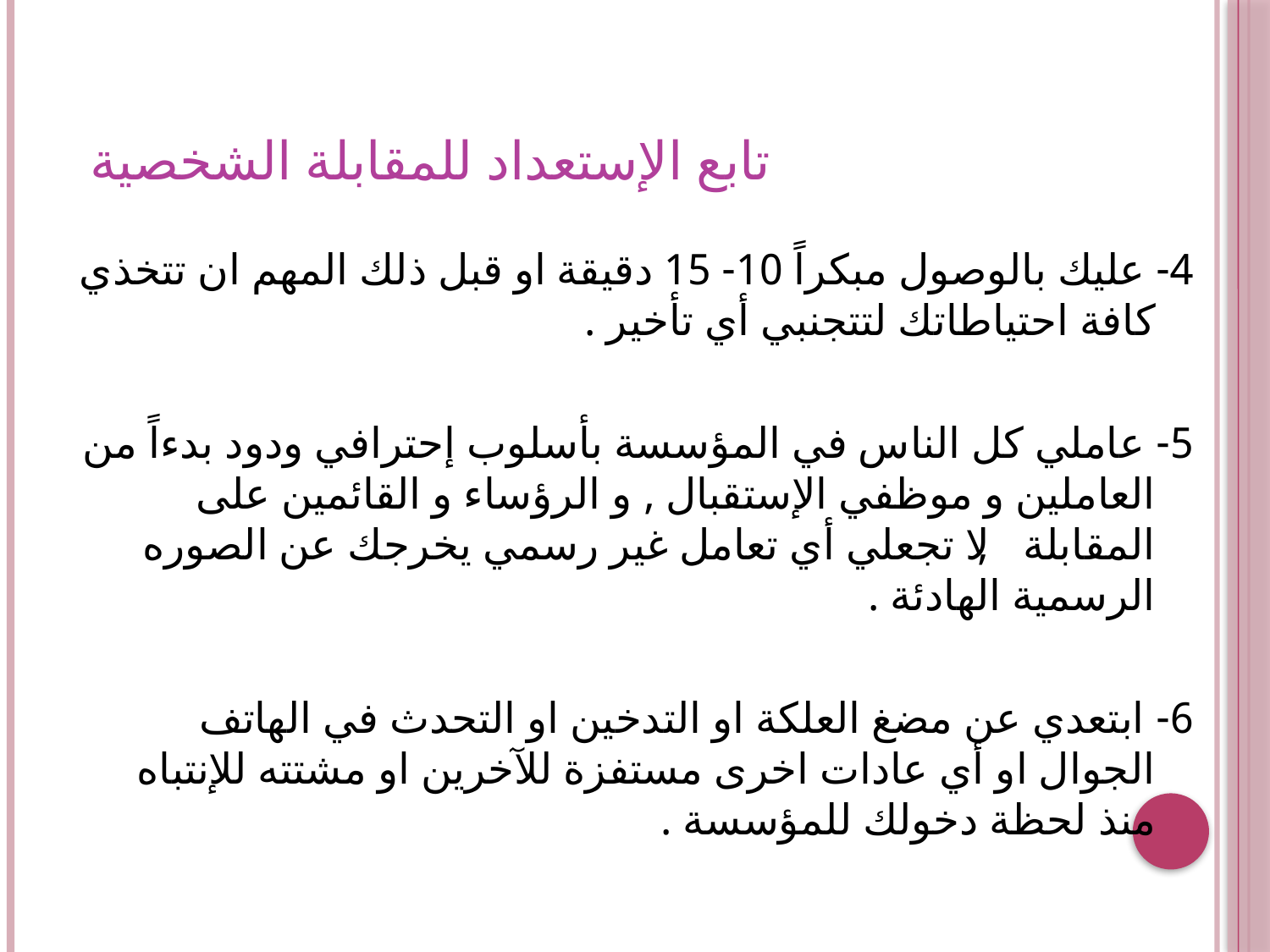

# تابع الإستعداد للمقابلة الشخصية
4- عليك بالوصول مبكراً 10- 15 دقيقة او قبل ذلك المهم ان تتخذي كافة احتياطاتك لتتجنبي أي تأخير .

5- عاملي كل الناس في المؤسسة بأسلوب إحترافي ودود بدءاً من العاملين و موظفي الإستقبال , و الرؤساء و القائمين على المقابلة , لا تجعلي أي تعامل غير رسمي يخرجك عن الصوره الرسمية الهادئة .

6- ابتعدي عن مضغ العلكة او التدخين او التحدث في الهاتف الجوال او أي عادات اخرى مستفزة للآخرين او مشتته للإنتباه منذ لحظة دخولك للمؤسسة .